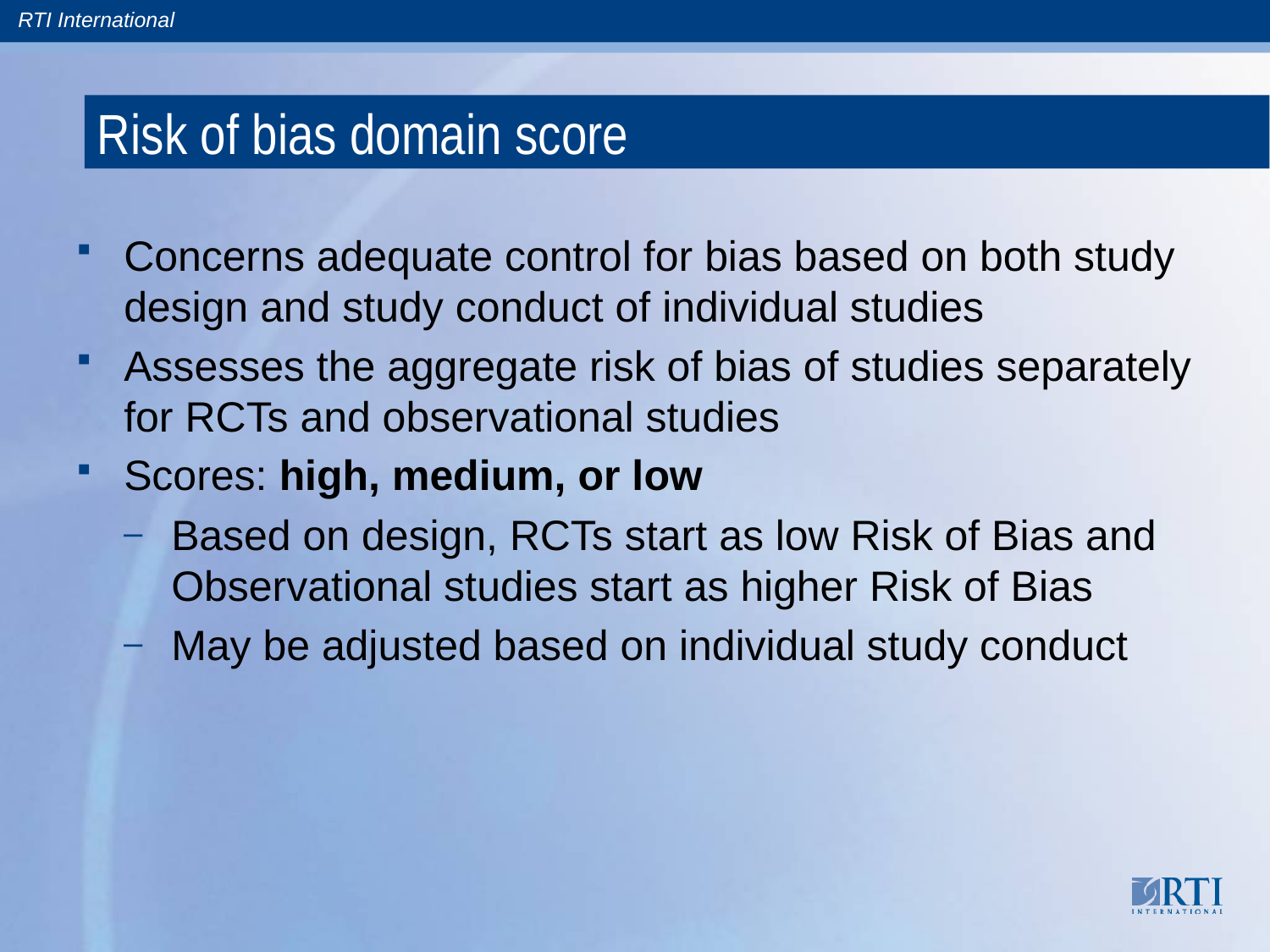

# Risk of bias domain score
Concerns adequate control for bias based on both study design and study conduct of individual studies
Assesses the aggregate risk of bias of studies separately for RCTs and observational studies
Scores: high, medium, or low
Based on design, RCTs start as low Risk of Bias and Observational studies start as higher Risk of Bias
May be adjusted based on individual study conduct